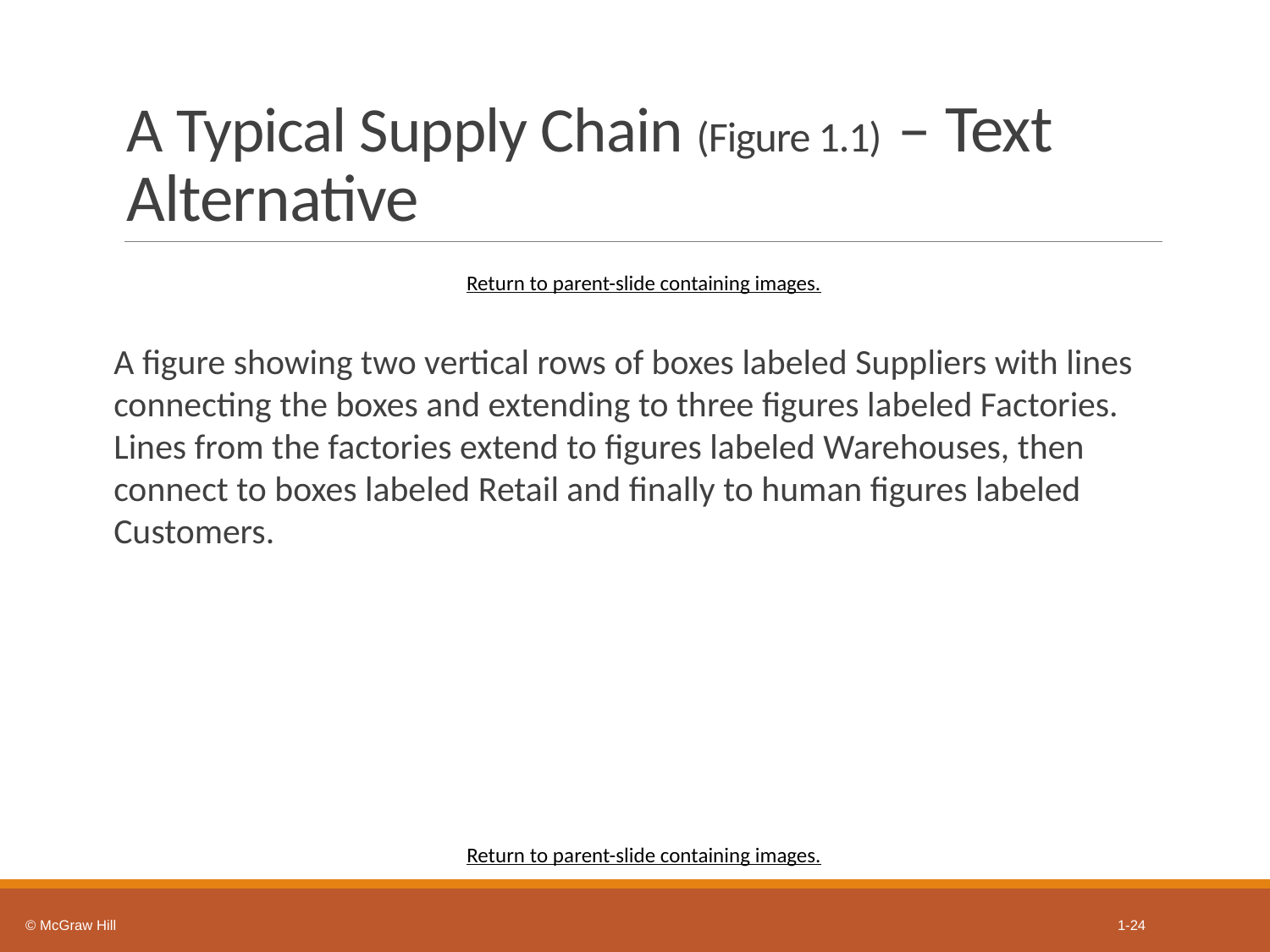

# A Typical Supply Chain (Figure 1.1) – Text Alternative
Return to parent-slide containing images.
A figure showing two vertical rows of boxes labeled Suppliers with lines connecting the boxes and extending to three figures labeled Factories. Lines from the factories extend to figures labeled Warehouses, then connect to boxes labeled Retail and finally to human figures labeled Customers.
Return to parent-slide containing images.